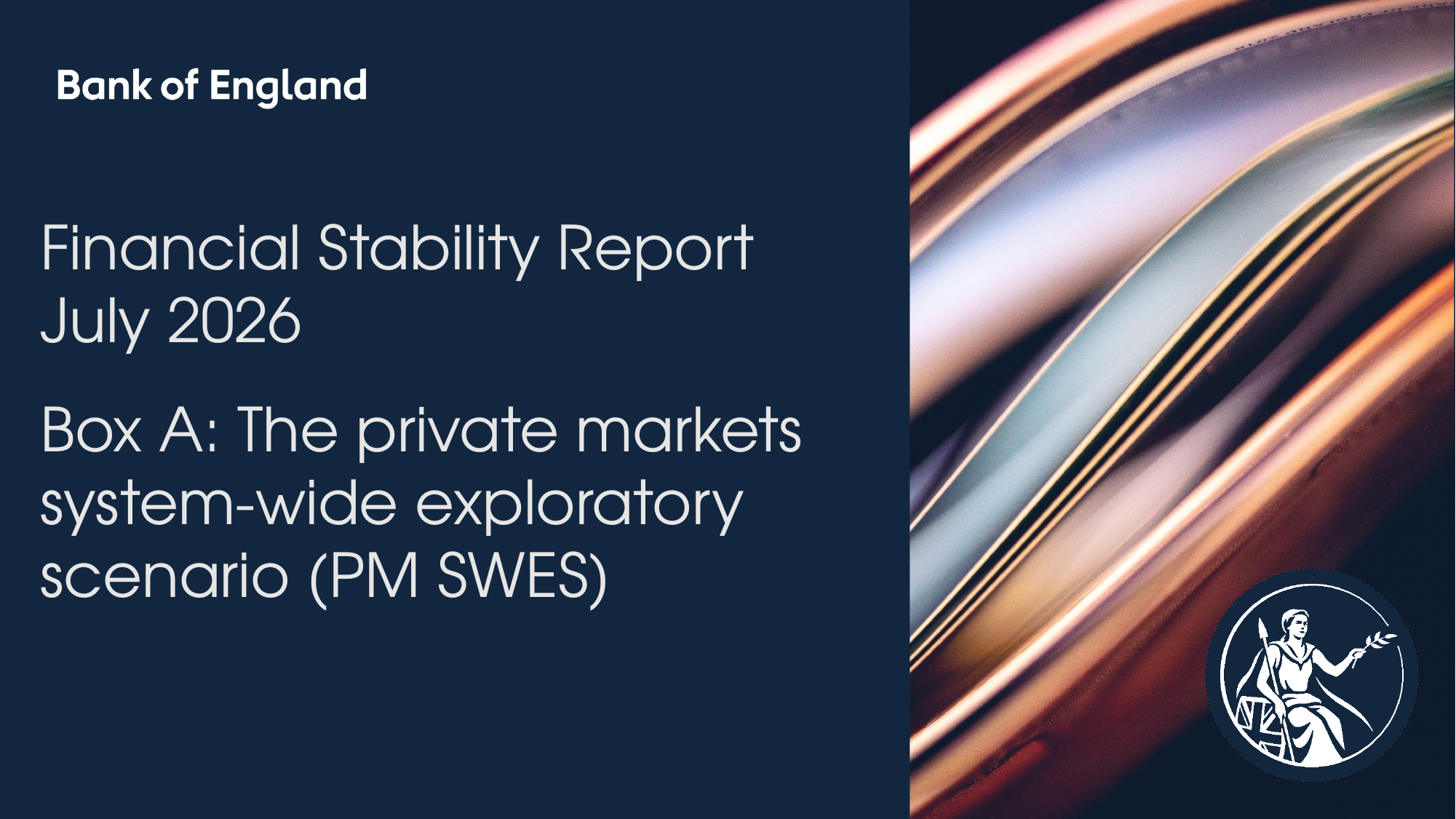

Financial Stability Report
July 2026
Box A: The private markets system-wide exploratory scenario (PM SWES)